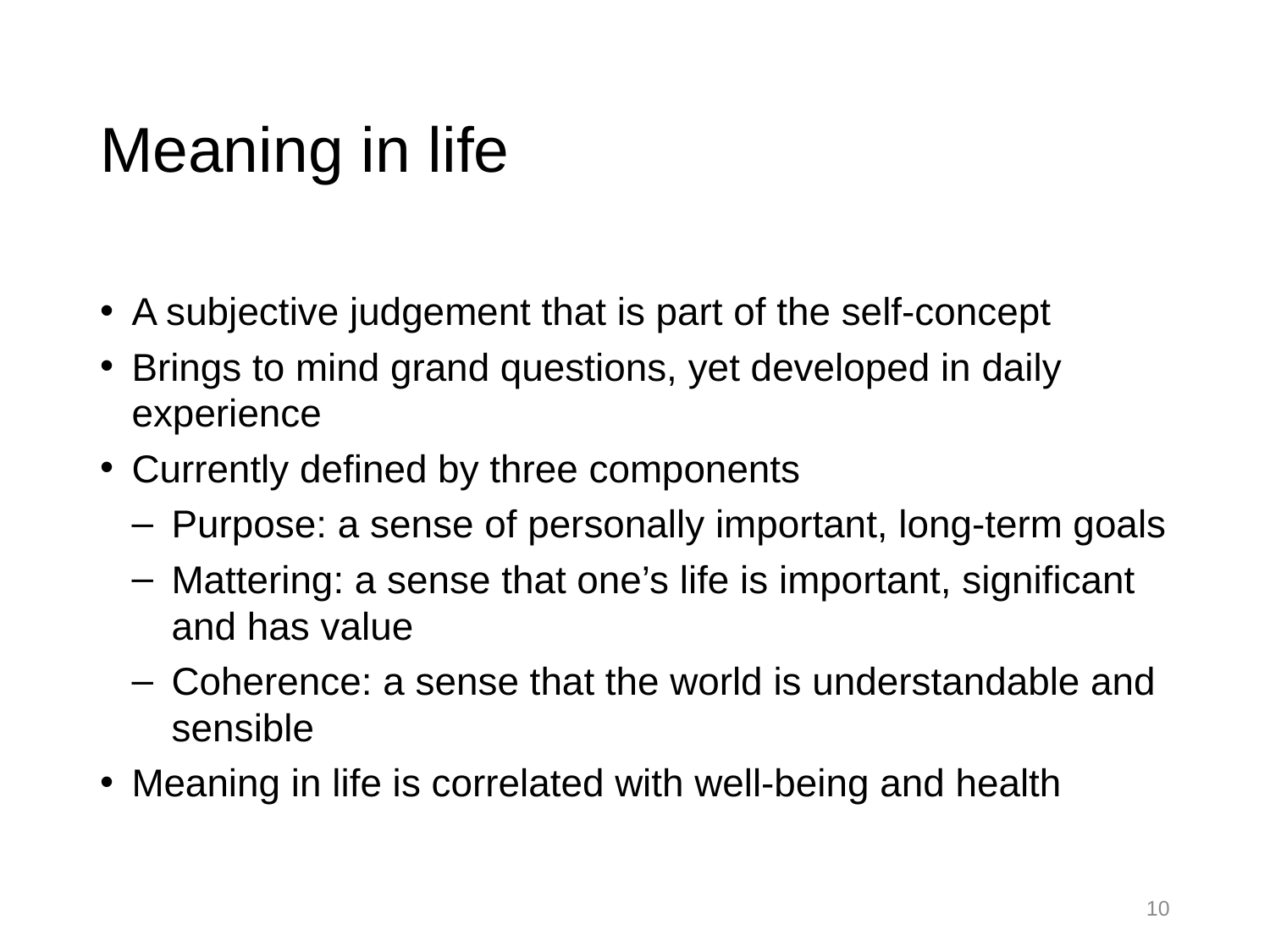

# Meaning in life
A subjective judgement that is part of the self-concept
Brings to mind grand questions, yet developed in daily experience
Currently defined by three components
Purpose: a sense of personally important, long-term goals
Mattering: a sense that one’s life is important, significant and has value
Coherence: a sense that the world is understandable and sensible
Meaning in life is correlated with well-being and health
10